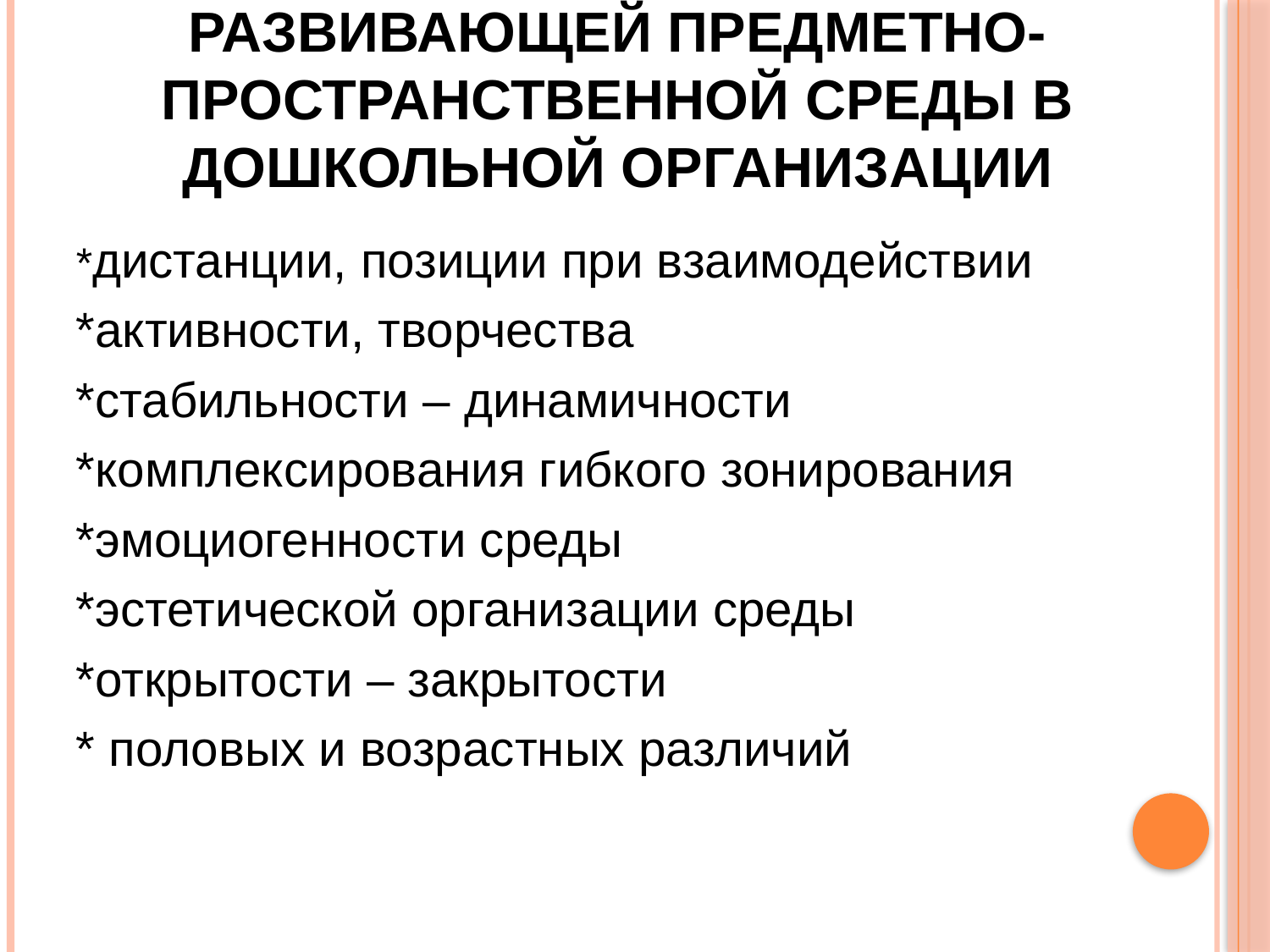

# Принципы организации развивающей предметно-­пространственной среды в дошкольной организации
*дистанции, позиции при взаимодействии
*активности, творчества
*стабильности – динамичности
*комплексирования гибкого зонирования
*эмоциогенности среды
*эстетической организации среды
*открытости – закрытости
* половых и возрастных различий